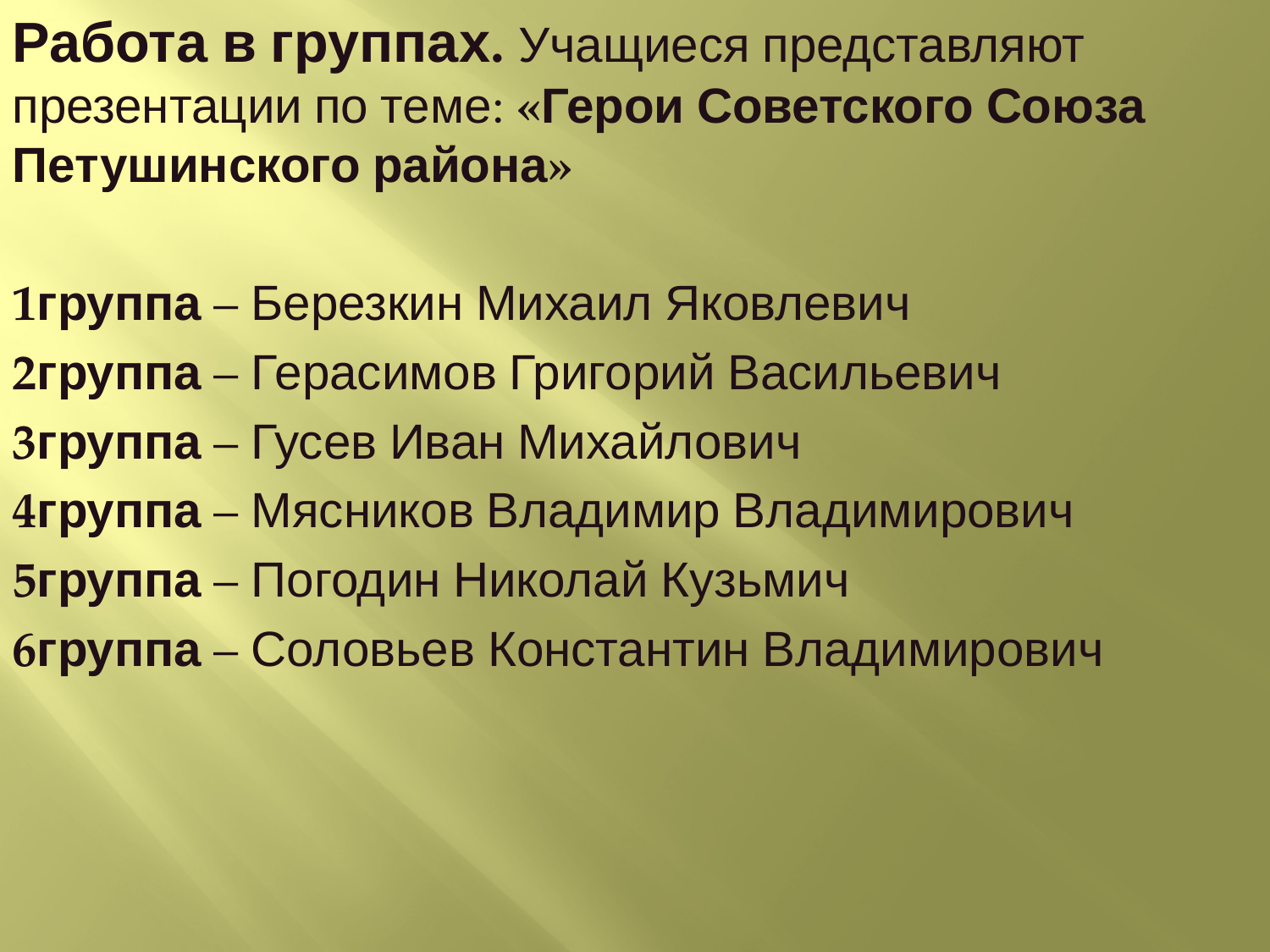

Работа в группах. Учащиеся представляют презентации по теме: «Герои Советского Союза Петушинского района»

1группа – Березкин Михаил Яковлевич
2группа – Герасимов Григорий Васильевич
3группа – Гусев Иван Михайлович
4группа – Мясников Владимир Владимирович
5группа – Погодин Николай Кузьмич
6группа – Соловьев Константин Владимирович

#